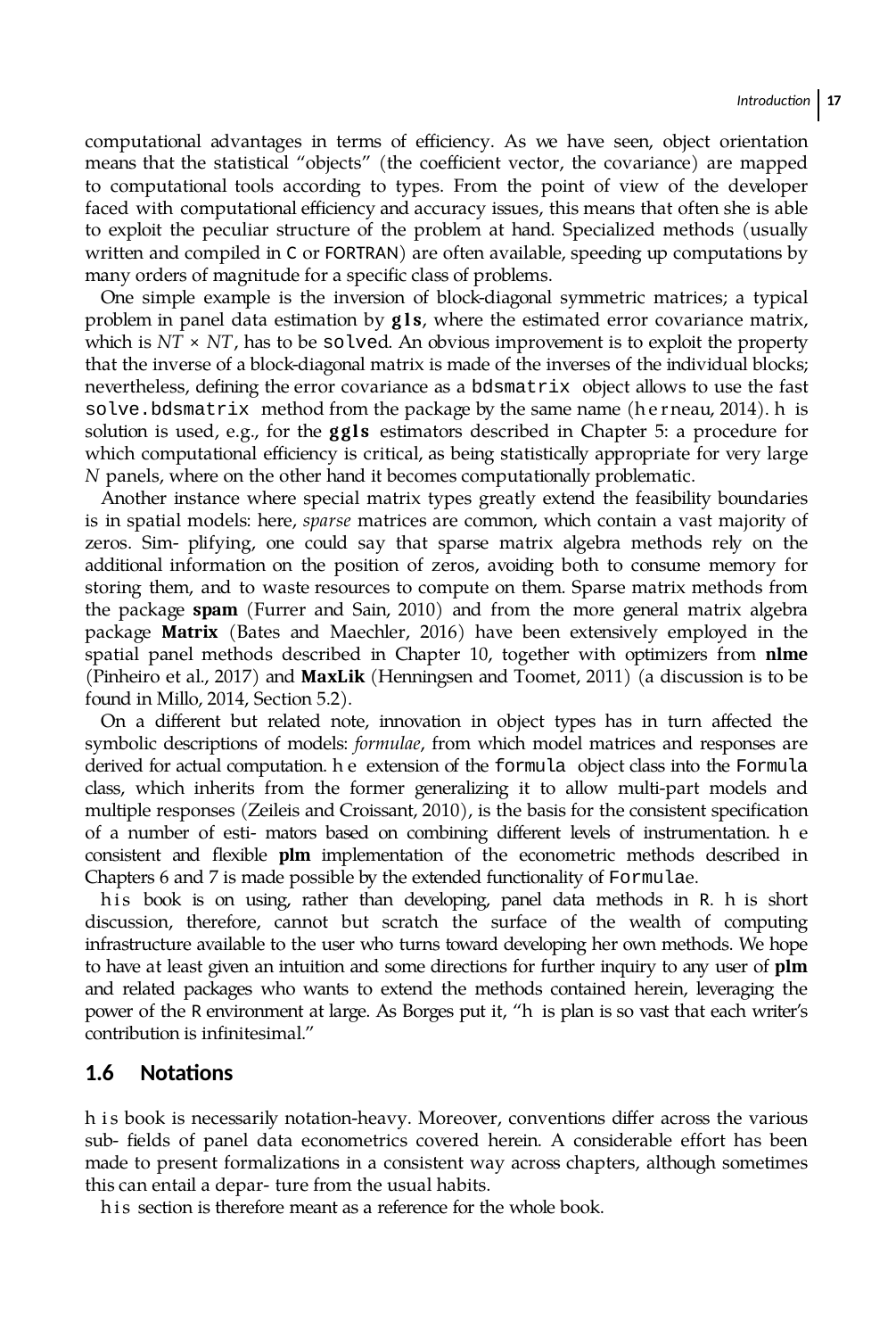

Introduction  17

computational advantages in terms of eﬃciency. As we have seen, object orientation means that the statistical “objects” (the coeﬃcient vector, the covariance) are mapped to computational tools according to types. From the point of view of the developer faced with computational eﬃciency and accuracy issues, this means that often she is able to exploit the peculiar structure of the problem at hand. Specialized methods (usually written and compiled in C or FORTRAN) are often available, speeding up computations by many orders of magnitude for a speciﬁc class of problems.
One simple example is the inversion of block-diagonal symmetric matrices; a typical problem in panel data estimation by gls, where the estimated error covariance matrix, which is NT × NT, has to be solved. An obvious improvement is to exploit the property that the inverse of a block-diagonal matrix is made of the inverses of the individual blocks; nevertheless, deﬁning the error covariance as a bdsmatrix object allows to use the fast solve.bdsmatrix method from the package by the same name (herneau, 2014). his solution is used, e.g., for the ggls estimators described in Chapter 5: a procedure for which computational eﬃciency is critical, as being statistically appropriate for very large N panels, where on the other hand it becomes computationally problematic.
Another instance where special matrix types greatly extend the feasibility boundaries is in spatial models: here, sparse matrices are common, which contain a vast majority of zeros. Sim- plifying, one could say that sparse matrix algebra methods rely on the additional information on the position of zeros, avoiding both to consume memory for storing them, and to waste resources to compute on them. Sparse matrix methods from the package spam (Furrer and Sain, 2010) and from the more general matrix algebra package Matrix (Bates and Maechler, 2016) have been extensively employed in the spatial panel methods described in Chapter 10, together with optimizers from nlme (Pinheiro et al., 2017) and MaxLik (Henningsen and Toomet, 2011) (a discussion is to be found in Millo, 2014, Section 5.2).
On a different but related note, innovation in object types has in turn affected the symbolic descriptions of models: formulae, from which model matrices and responses are derived for actual computation. he extension of the formula object class into the Formula class, which inherits from the former generalizing it to allow multi-part models and multiple responses (Zeileis and Croissant, 2010), is the basis for the consistent speciﬁcation of a number of esti- mators based on combining different levels of instrumentation. he consistent and flexible plm implementation of the econometric methods described in Chapters 6 and 7 is made possible by the extended functionality of Formulae.
his book is on using, rather than developing, panel data methods in R. his short discussion, therefore, cannot but scratch the surface of the wealth of computing infrastructure available to the user who turns toward developing her own methods. We hope to have at least given an intuition and some directions for further inquiry to any user of plm and related packages who wants to extend the methods contained herein, leveraging the power of the R environment at large. As Borges put it, “his plan is so vast that each writer’s contribution is inﬁnitesimal.”

1.6	Notations

his book is necessarily notation-heavy. Moreover, conventions differ across the various sub- ﬁelds of panel data econometrics covered herein. A considerable effort has been made to present formalizations in a consistent way across chapters, although sometimes this can entail a depar- ture from the usual habits.
his section is therefore meant as a reference for the whole book.